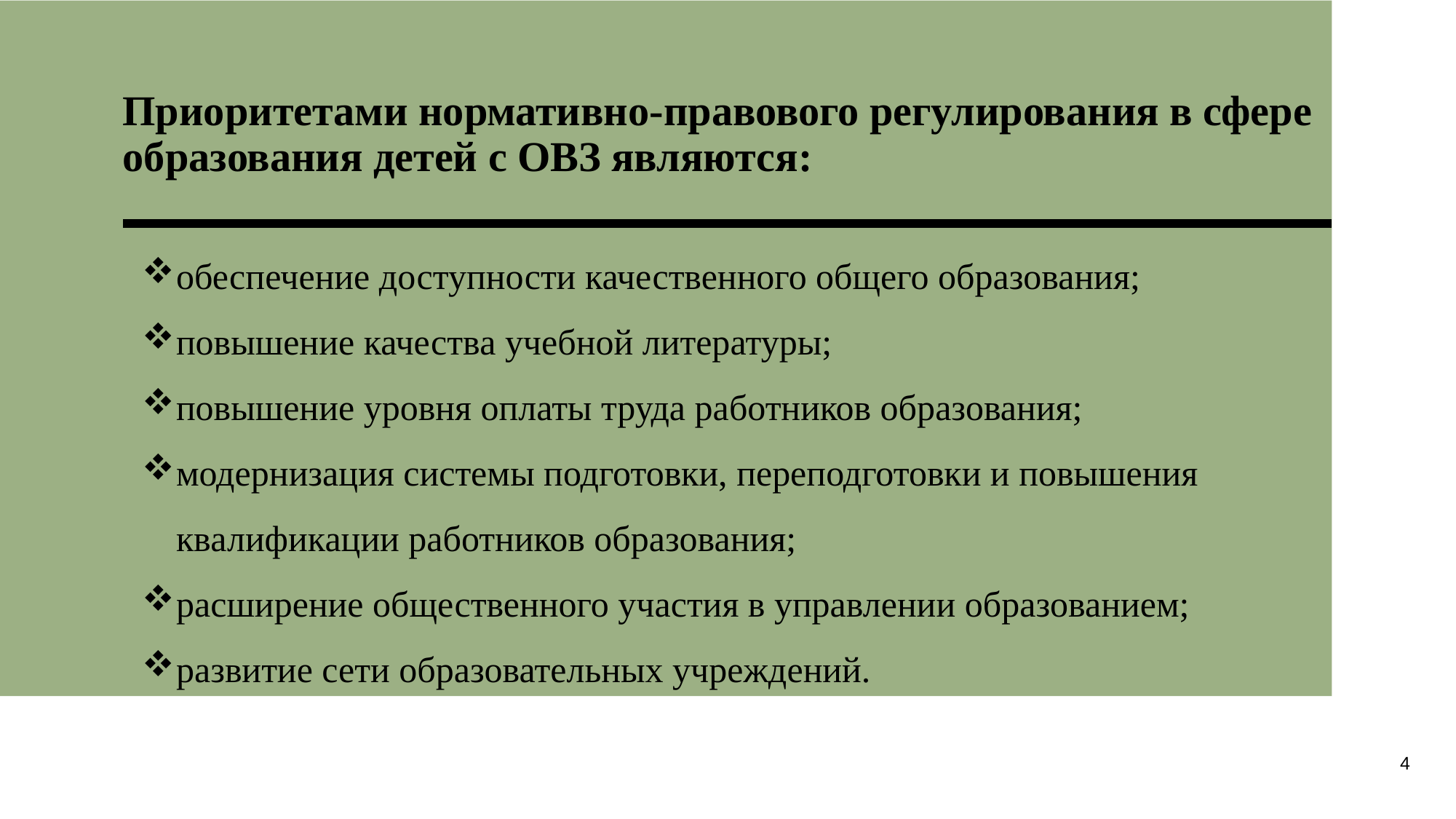

# Приоритетами нормативно-правового регулирования в сфере образования детей с ОВЗ являются:
обеспечение доступности качественного общего образования;
повышение качества учебной литературы;
повышение уровня оплаты труда работников образования;
модернизация системы подготовки, переподготовки и повышения квалификации работников образования;
расширение общественного участия в управлении образованием;
развитие сети образовательных учреждений.
4